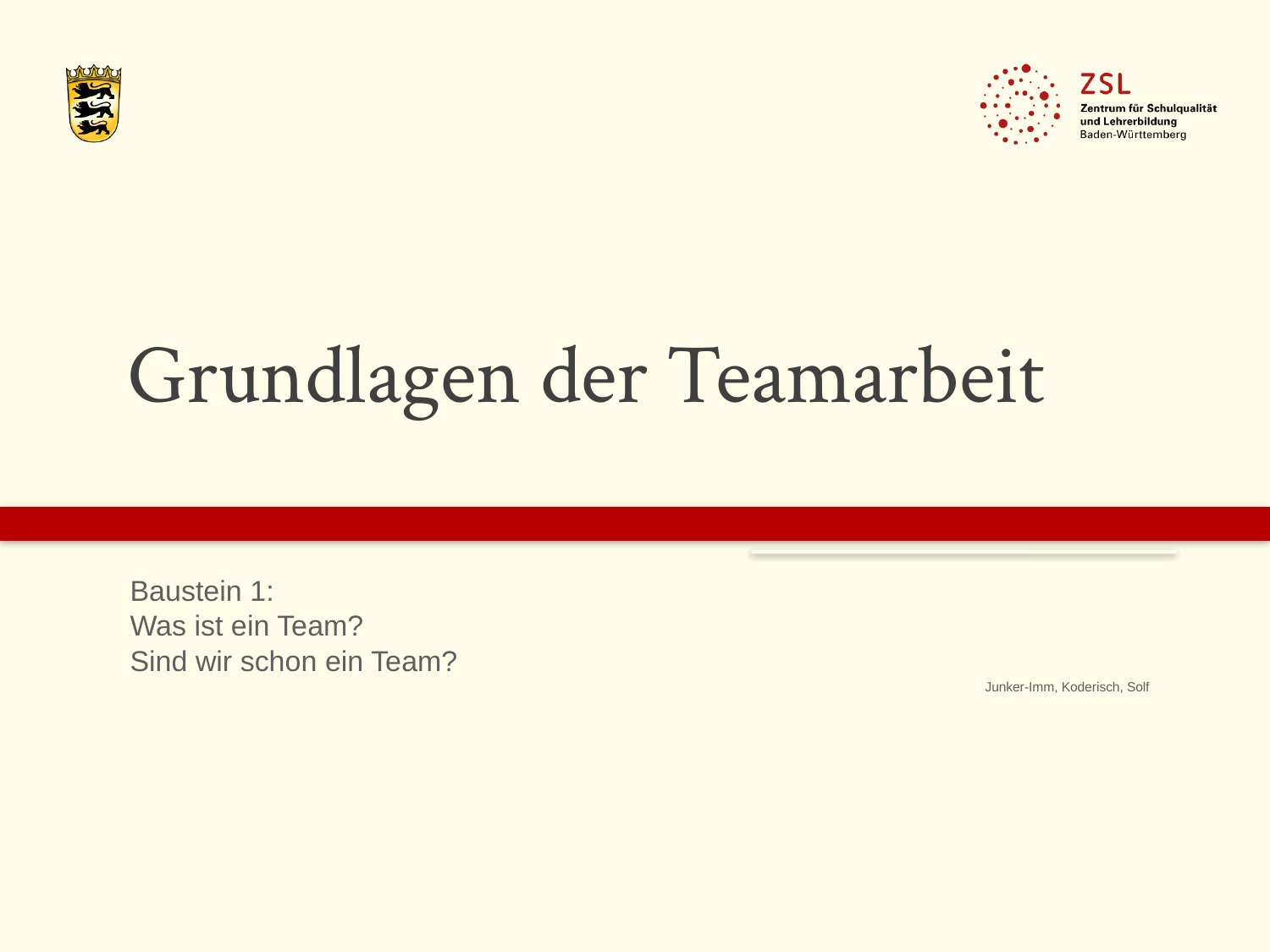

# Grundlagen der Teamarbeit
Baustein 1:
Was ist ein Team?
Sind wir schon ein Team?
Junker-Imm, Koderisch, Solf